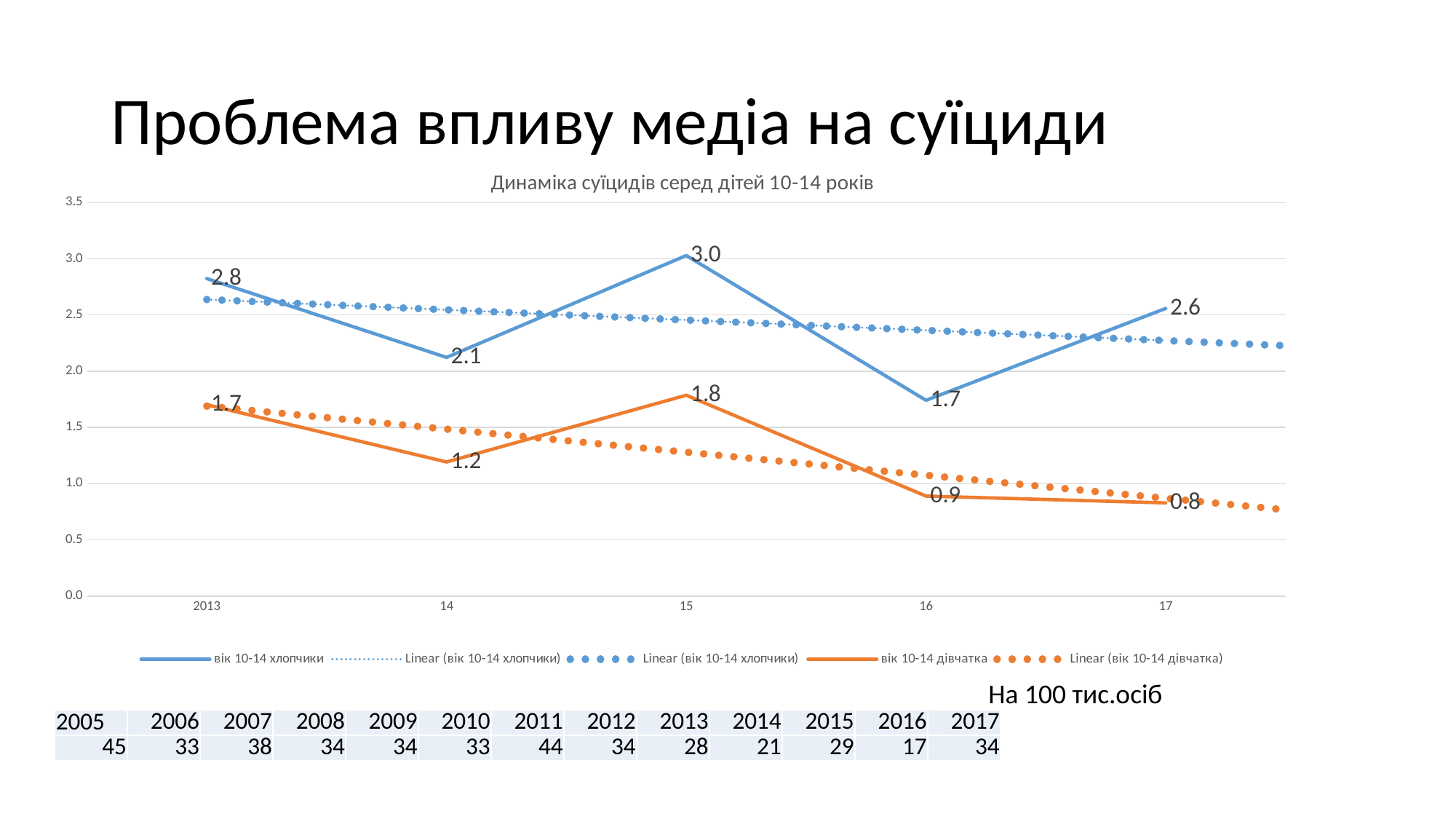

# Проблема впливу медіа на суїциди

### Chart: Динаміка суїцидів серед дітей 10-14 років

| Category | вік 10-14 хлопчики | вік 10-14 дівчатка |
|---|---|---|
| 2013 | 2.824166391814759 | 1.7018738441440142 |
| 14 | 2.1229877109339936 | 1.1927623182528417 |
| 15 | 3.0295052922323484 | 1.786431208765172 |
| 16 | 1.7412537846663143 | 0.8889143491517288 |
| 17 | 2.558775566842599 | 0.8286042472182202 |
На 100 тис.осіб
| 2005 | 2006 | 2007 | 2008 | 2009 | 2010 | 2011 | 2012 | 2013 | 2014 | 2015 | 2016 | 2017 |
| --- | --- | --- | --- | --- | --- | --- | --- | --- | --- | --- | --- | --- |
| 45 | 33 | 38 | 34 | 34 | 33 | 44 | 34 | 28 | 21 | 29 | 17 | 34 |